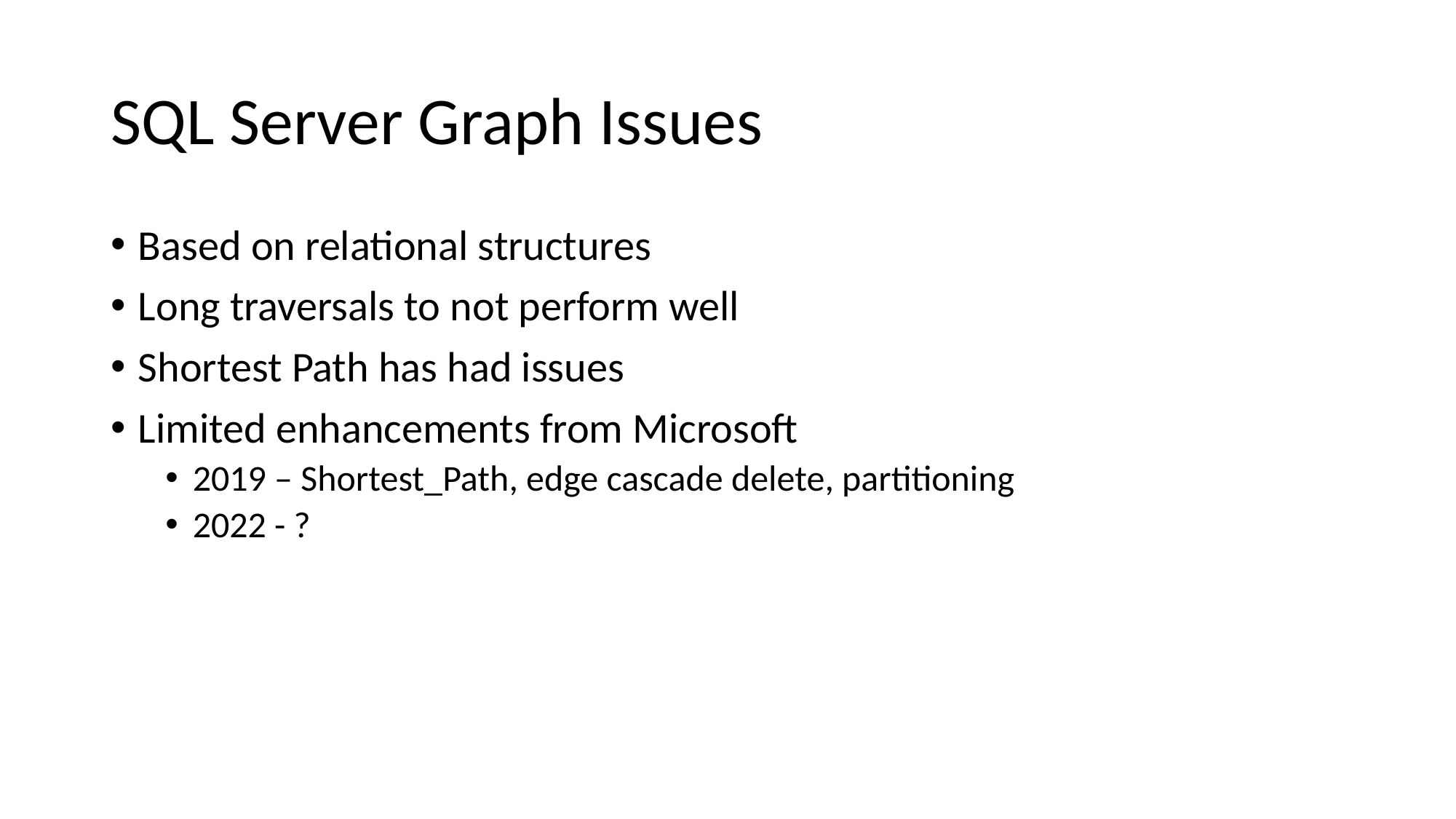

# SQL Server Graph Issues
Based on relational structures
Long traversals to not perform well
Shortest Path has had issues
Limited enhancements from Microsoft
2019 – Shortest_Path, edge cascade delete, partitioning
2022 - ?